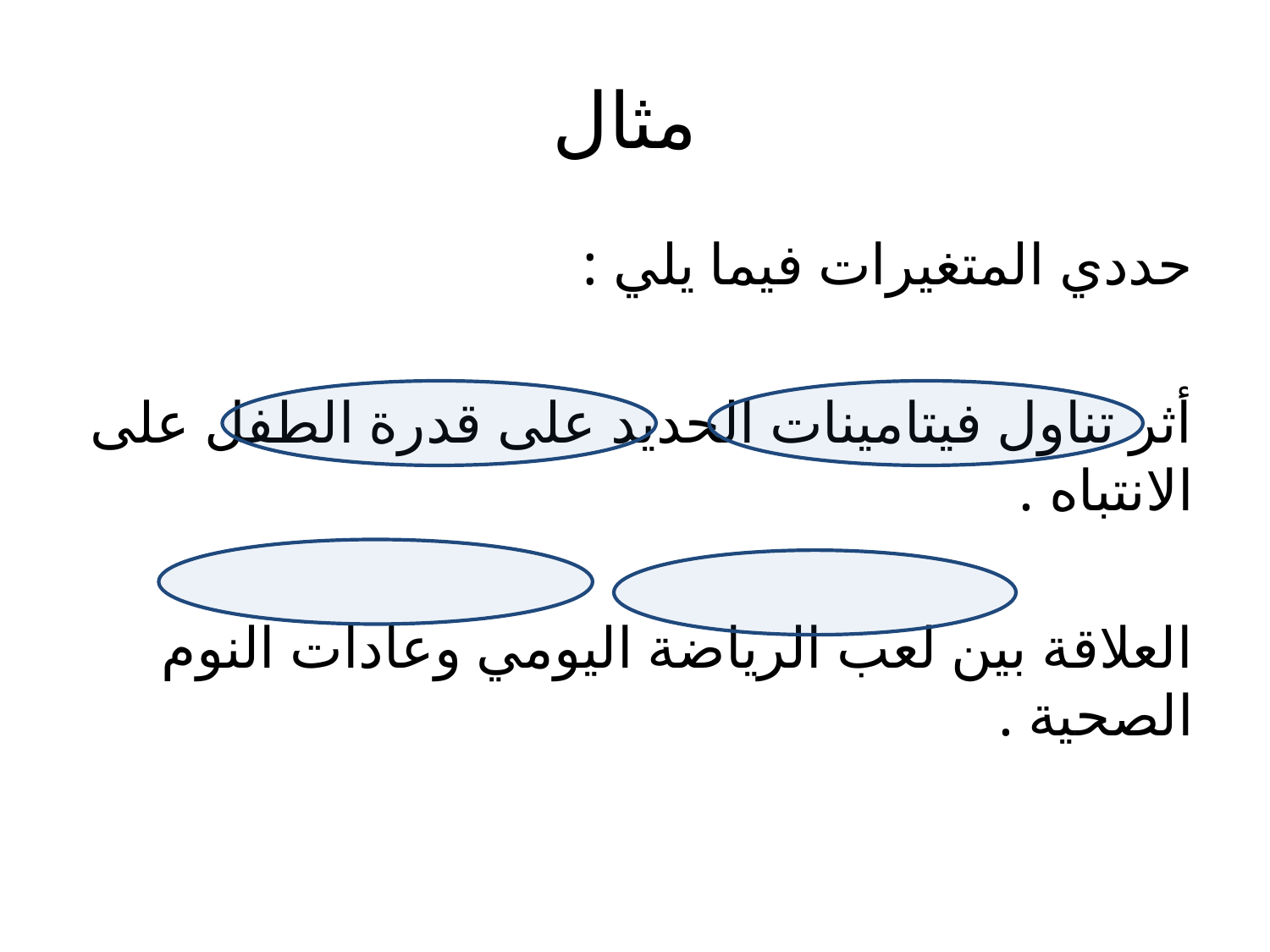

# مثال
حددي المتغيرات فيما يلي :

أثر تناول فيتامينات الحديد على قدرة الطفل على الانتباه .

العلاقة بين لعب الرياضة اليومي وعادات النوم الصحية .